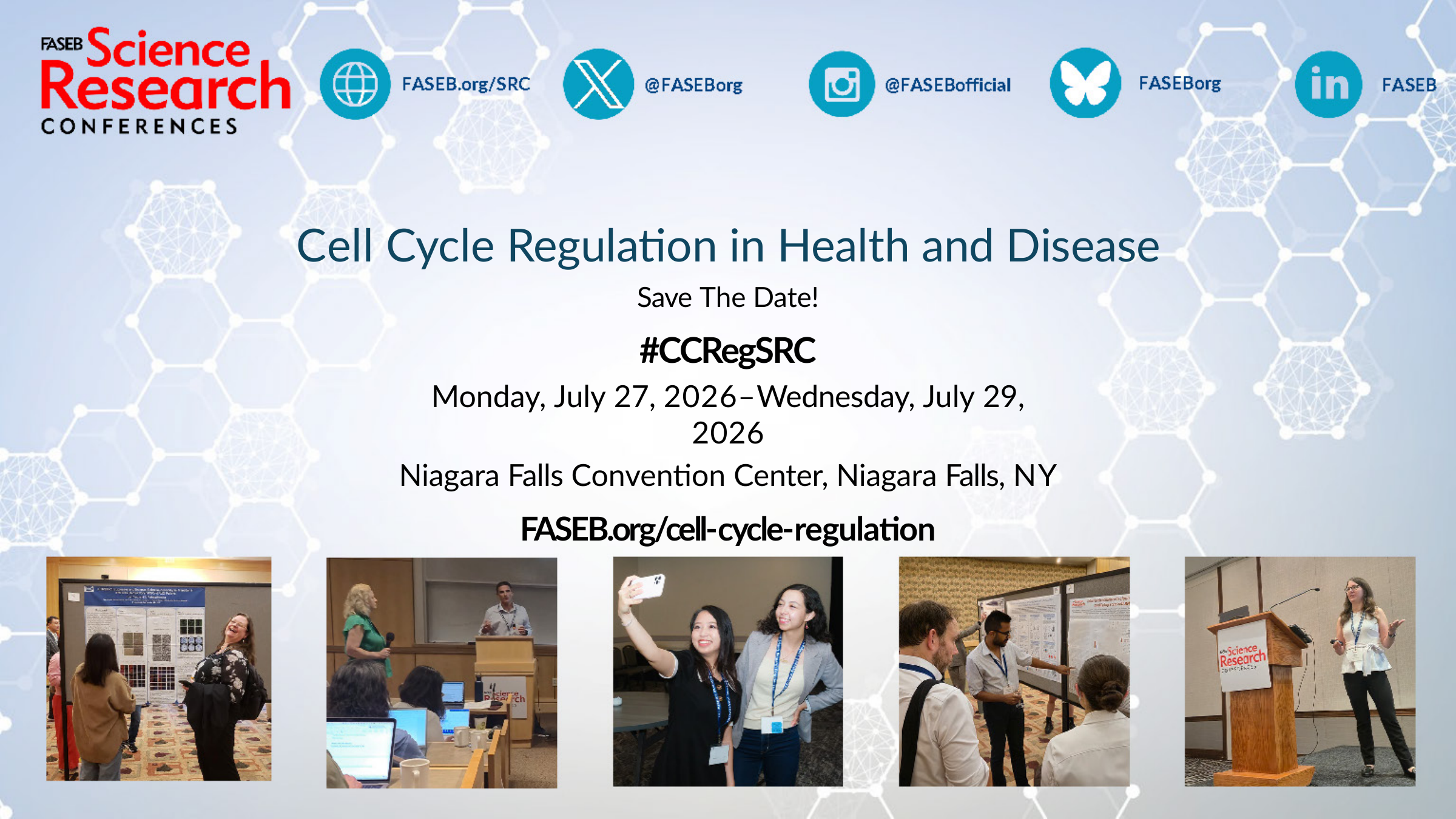

# Cell Cycle Regulation in Health and Disease
Save The Date!
#CCRegSRC
Monday, July 27, 2026–Wednesday, July 29, 2026
Niagara Falls Convention Center, Niagara Falls, NY
FASEB.org/cell-cycle-regulation